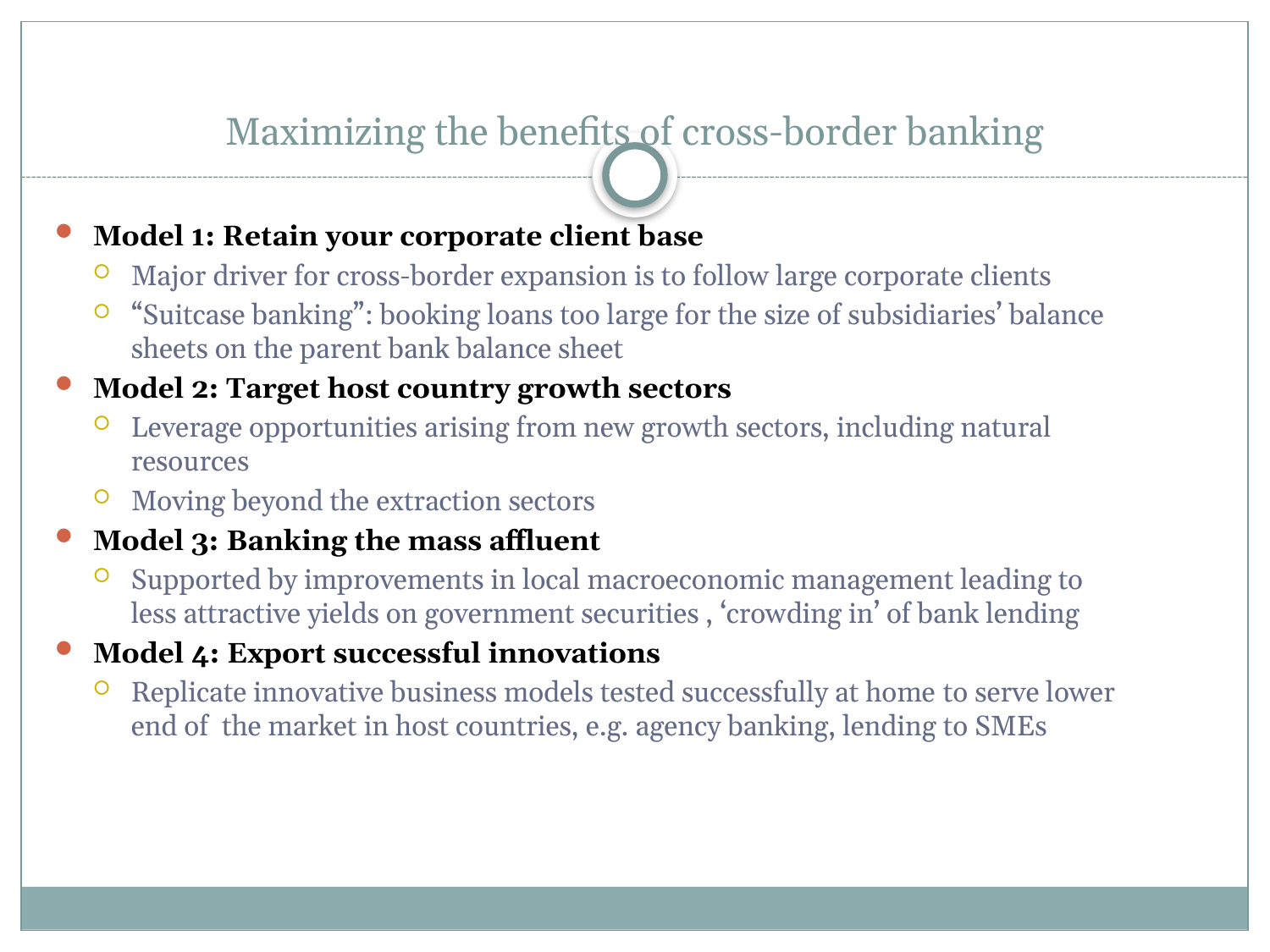

# Maximizing the benefits of cross-border banking
Model 1: Retain your corporate client base
Major driver for cross-border expansion is to follow large corporate clients
“Suitcase banking”: booking loans too large for the size of subsidiaries’ balance sheets on the parent bank balance sheet
Model 2: Target host country growth sectors
Leverage opportunities arising from new growth sectors, including natural resources
Moving beyond the extraction sectors
Model 3: Banking the mass affluent
Supported by improvements in local macroeconomic management leading to less attractive yields on government securities , ‘crowding in’ of bank lending
Model 4: Export successful innovations
Replicate innovative business models tested successfully at home to serve lower end of  the market in host countries, e.g. agency banking, lending to SMEs